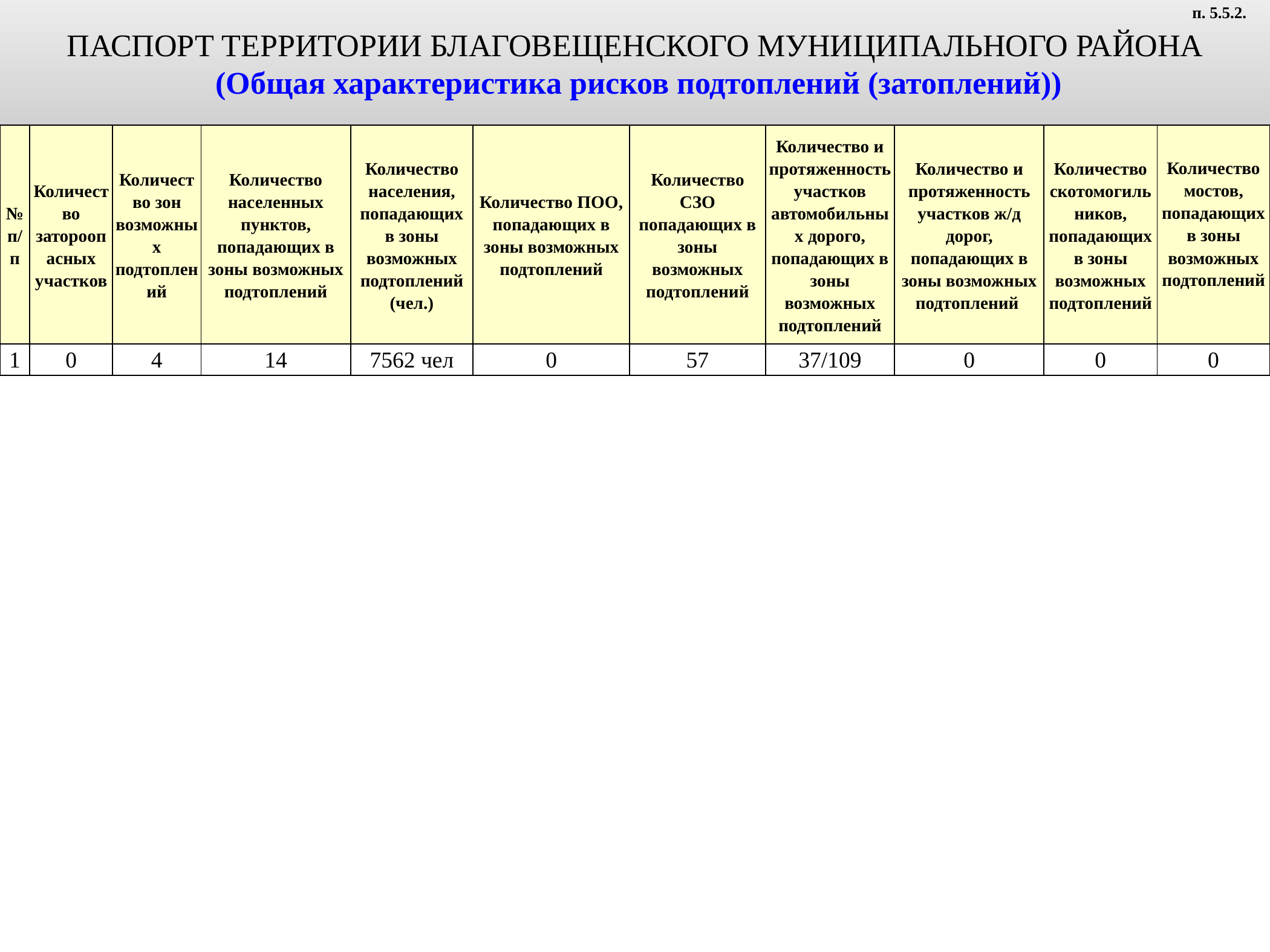

ПАСПОРТ ТЕРРИТОРИИ БЛАГОВЕЩЕНСКОГО МУНИЦИПАЛЬНОГО РАЙОНА
 (Общая характеристика рисков подтоплений (затоплений))
п. 5.5.2.
| № п/п | Количество затороопасных участков | Количество зон возможных подтоплений | Количество населенных пунктов, попадающих в зоны возможных подтоплений | Количество населения, попадающих в зоны возможных подтоплений (чел.) | Количество ПОО, попадающих в зоны возможных подтоплений | Количество СЗО попадающих в зоны возможных подтоплений | Количество и протяженность участков автомобильных дорого, попадающих в зоны возможных подтоплений | Количество и протяженность участков ж/д дорог, попадающих в зоны возможных подтоплений | Количество скотомогильников, попадающих в зоны возможных подтоплений | Количество мостов, попадающих в зоны возможных подтоплений |
| --- | --- | --- | --- | --- | --- | --- | --- | --- | --- | --- |
| 1 | 0 | 4 | 14 | 7562 чел | 0 | 57 | 37/109 | 0 | 0 | 0 |